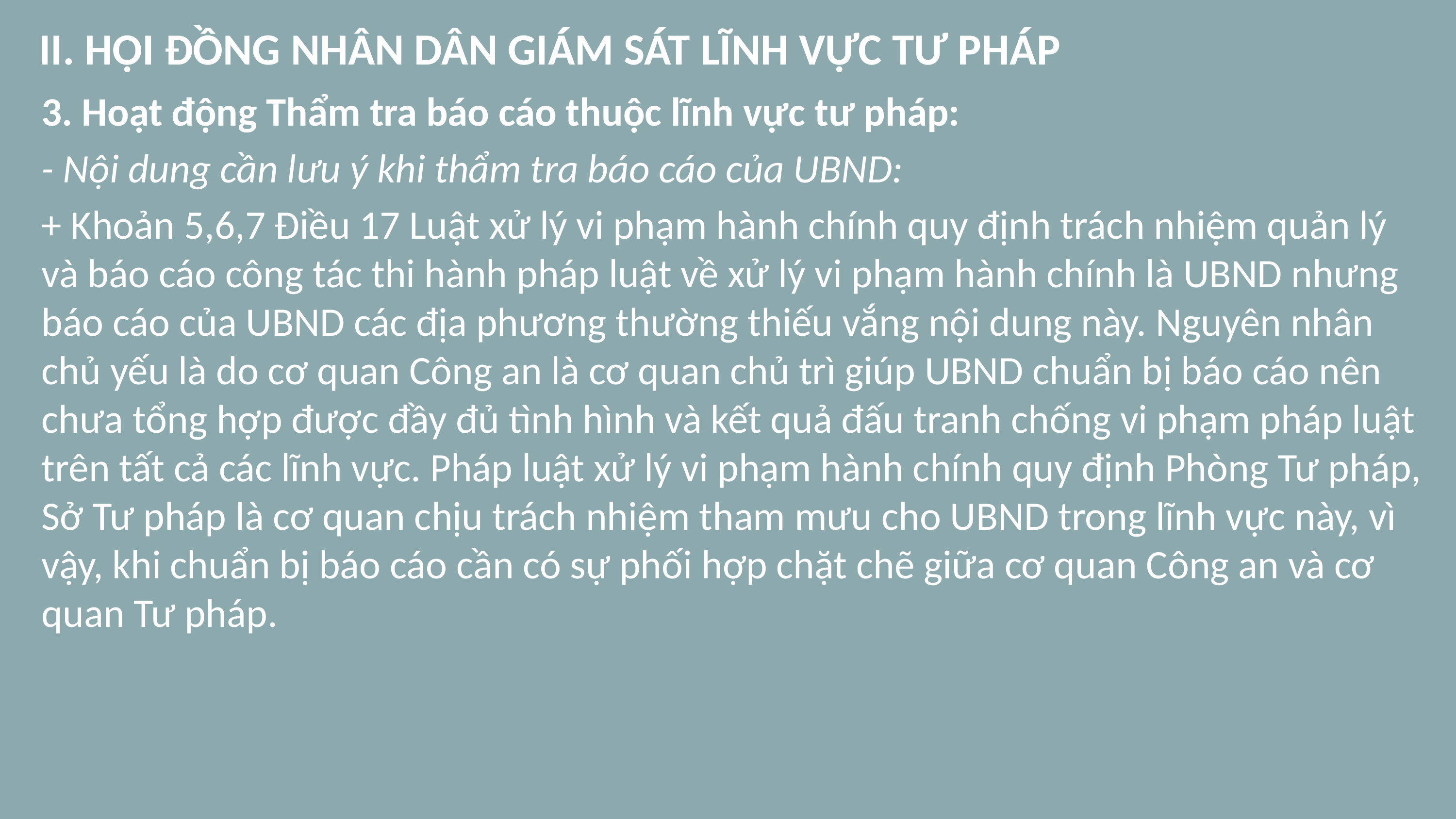

# II. HỘI ĐỒNG NHÂN DÂN GIÁM SÁT LĨNH VỰC TƯ PHÁP
3. Hoạt động Thẩm tra báo cáo thuộc lĩnh vực tư pháp:
- Nội dung cần lưu ý khi thẩm tra báo cáo của UBND:
+ Khoản 5,6,7 Điều 17 Luật xử lý vi phạm hành chính quy định trách nhiệm quản lý và báo cáo công tác thi hành pháp luật về xử lý vi phạm hành chính là UBND nhưng báo cáo của UBND các địa phương thường thiếu vắng nội dung này. Nguyên nhân chủ yếu là do cơ quan Công an là cơ quan chủ trì giúp UBND chuẩn bị báo cáo nên chưa tổng hợp được đầy đủ tình hình và kết quả đấu tranh chống vi phạm pháp luật trên tất cả các lĩnh vực. Pháp luật xử lý vi phạm hành chính quy định Phòng Tư pháp, Sở Tư pháp là cơ quan chịu trách nhiệm tham mưu cho UBND trong lĩnh vực này, vì vậy, khi chuẩn bị báo cáo cần có sự phối hợp chặt chẽ giữa cơ quan Công an và cơ quan Tư pháp.